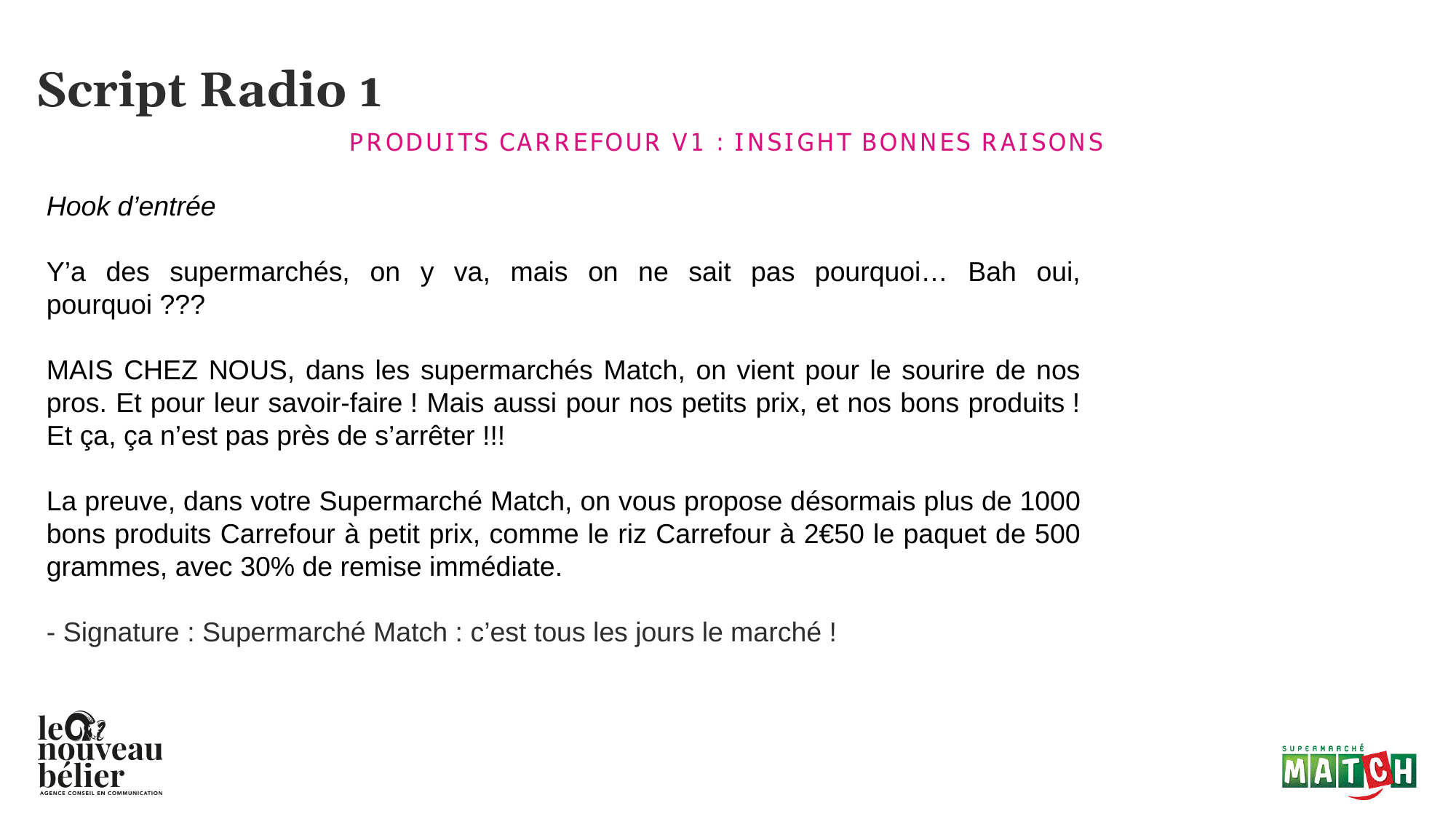

# Script Radio 1
Produits Carrefour V1 : Insight Bonnes raisons
Hook d’entrée

Y’a des supermarchés, on y va, mais on ne sait pas pourquoi… Bah oui, pourquoi ???

MAIS CHEZ NOUS, dans les supermarchés Match, on vient pour le sourire de nos pros. Et pour leur savoir-faire ! Mais aussi pour nos petits prix, et nos bons produits ! Et ça, ça n’est pas près de s’arrêter !!!

La preuve, dans votre Supermarché Match, on vous propose désormais plus de 1000 bons produits Carrefour à petit prix, comme le riz Carrefour à 2€50 le paquet de 500 grammes, avec 30% de remise immédiate.

- Signature : Supermarché Match : c’est tous les jours le marché !